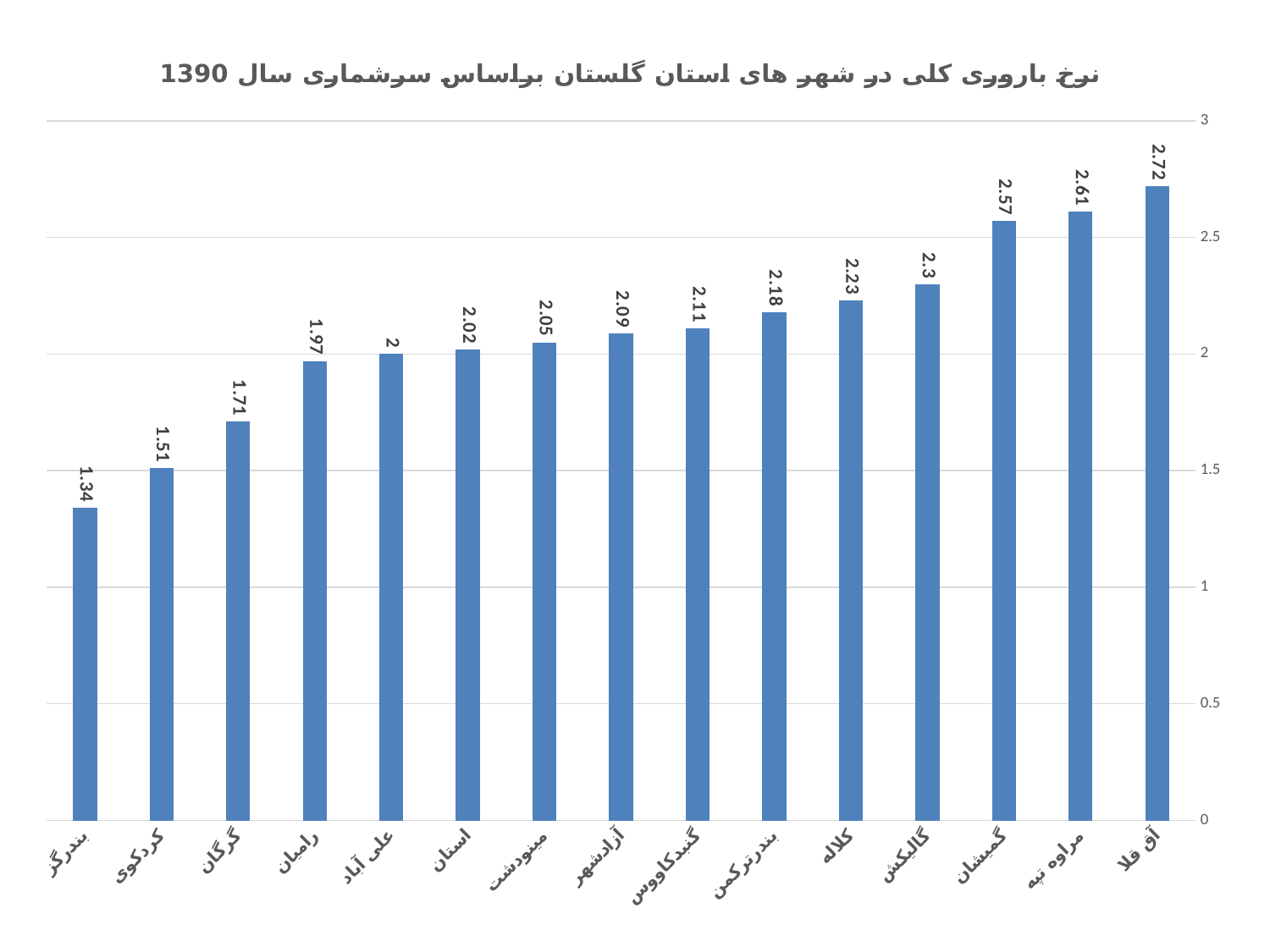

### Chart: نرخ باروری کلی در شهر های استان گلستان براساس سرشماری سال 1390

| Category |  |
|---|---|
| آق قلا | 2.72 |
| مراوه تپه | 2.61 |
| گمیشان | 2.57 |
| گالیکش | 2.3 |
| کلاله | 2.23 |
| بندرترکمن | 2.18 |
| گنبدکاووس | 2.11 |
| آزادشهر | 2.09 |
| مینودشت | 2.05 |
| استان | 2.02 |
| علی آباد | 2.0 |
| رامیان | 1.97 |
| گرگان | 1.71 |
| کردکوی | 1.51 |
| بندرگز | 1.34 |